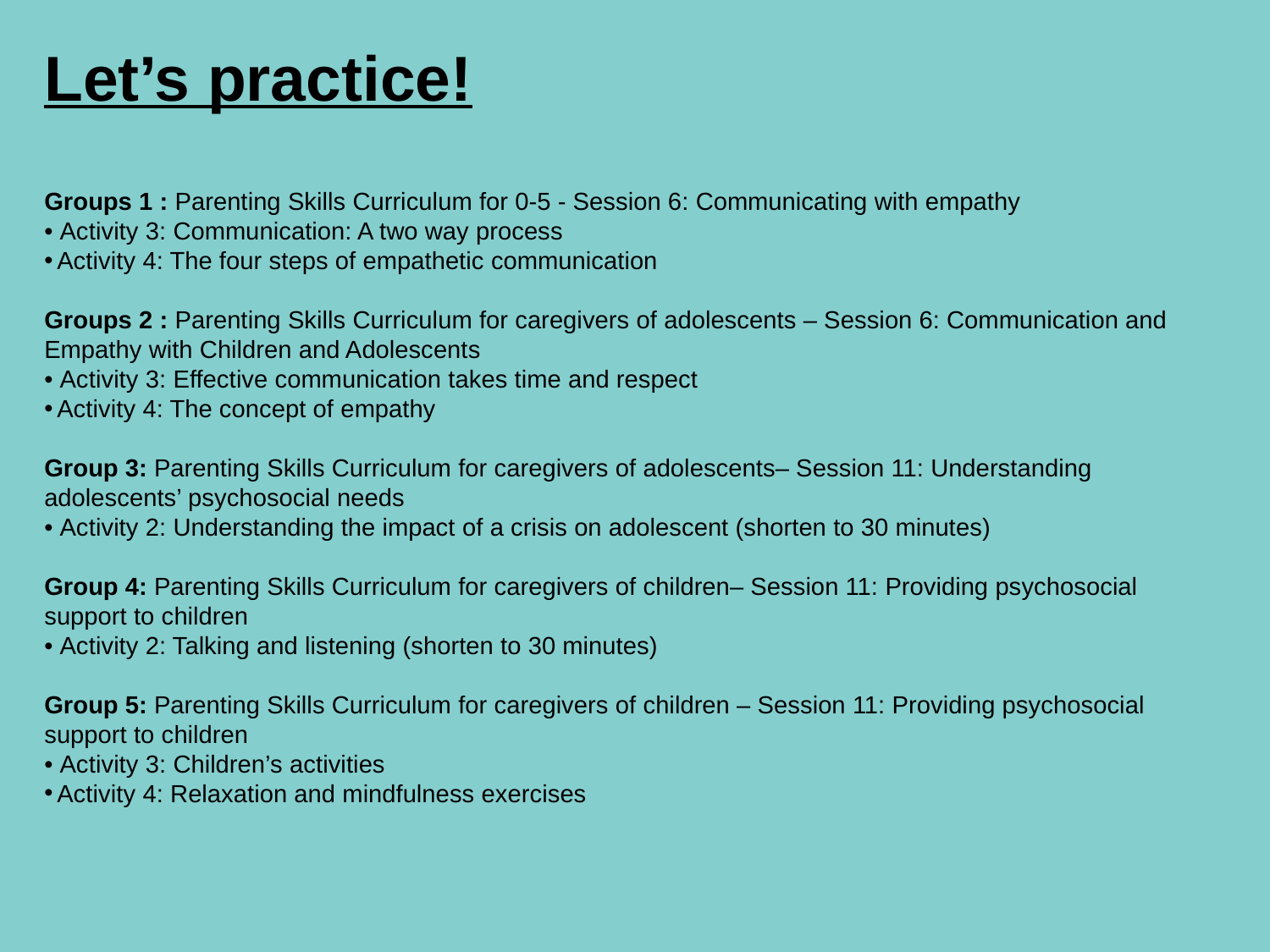

Let’s practice!
Groups 1 : Parenting Skills Curriculum for 0-5 - Session 6: Communicating with empathy
• Activity 3: Communication: A two way process
Activity 4: The four steps of empathetic communication

Groups 2 : Parenting Skills Curriculum for caregivers of adolescents – Session 6: Communication and Empathy with Children and Adolescents
• Activity 3: Effective communication takes time and respect
Activity 4: The concept of empathy

Group 3: Parenting Skills Curriculum for caregivers of adolescents– Session 11: Understanding adolescents’ psychosocial needs
• Activity 2: Understanding the impact of a crisis on adolescent (shorten to 30 minutes)

Group 4: Parenting Skills Curriculum for caregivers of children– Session 11: Providing psychosocial support to children
• Activity 2: Talking and listening (shorten to 30 minutes)

Group 5: Parenting Skills Curriculum for caregivers of children – Session 11: Providing psychosocial support to children
• Activity 3: Children’s activities
Activity 4: Relaxation and mindfulness exercises